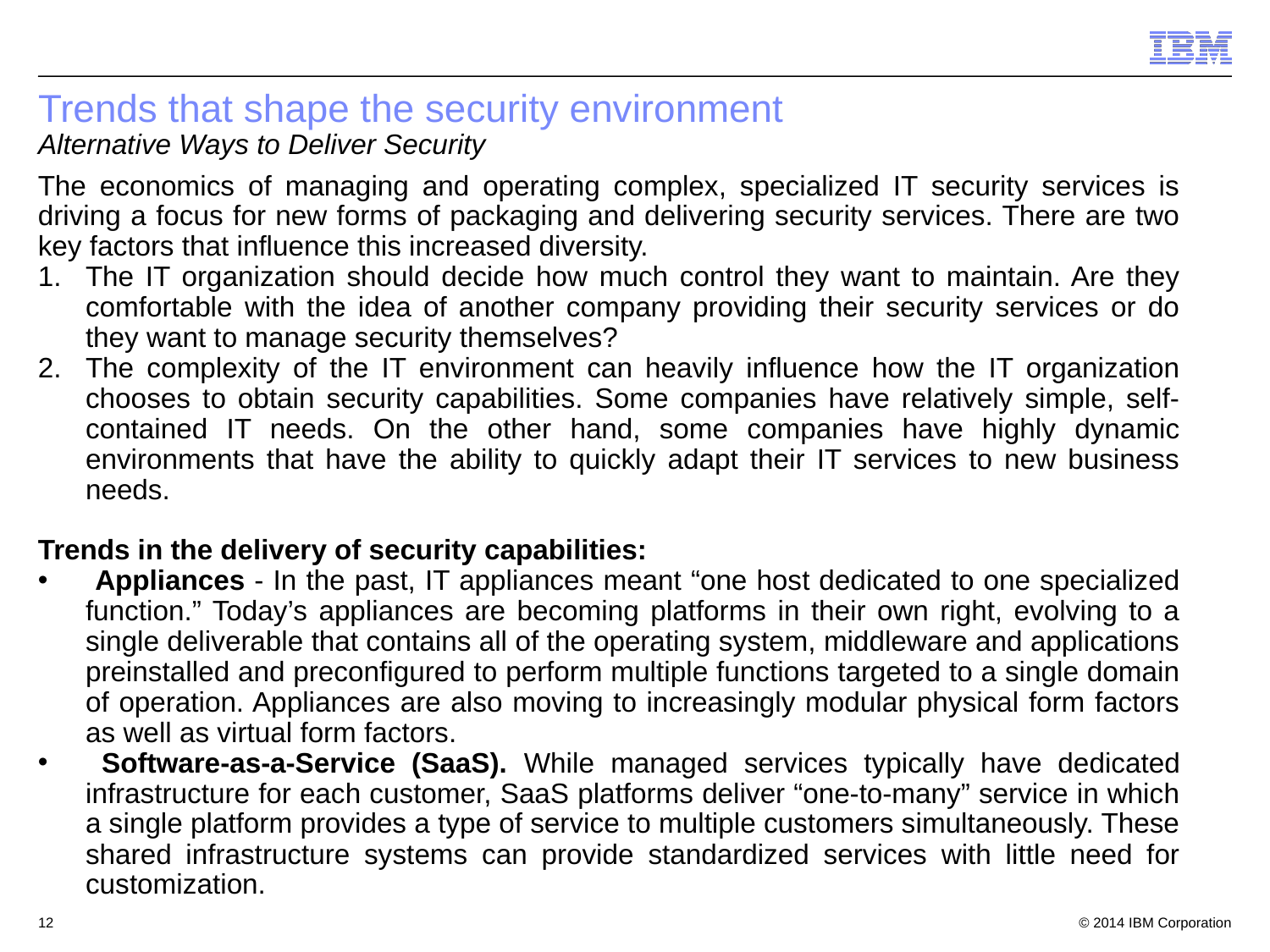

# Trends that shape the security environment Alternative Ways to Deliver Security
The economics of managing and operating complex, specialized IT security services is driving a focus for new forms of packaging and delivering security services. There are two key factors that influence this increased diversity.
The IT organization should decide how much control they want to maintain. Are they comfortable with the idea of another company providing their security services or do they want to manage security themselves?
The complexity of the IT environment can heavily influence how the IT organization chooses to obtain security capabilities. Some companies have relatively simple, self-contained IT needs. On the other hand, some companies have highly dynamic environments that have the ability to quickly adapt their IT services to new business needs.

Trends in the delivery of security capabilities:
 Appliances - In the past, IT appliances meant “one host dedicated to one specialized function.” Today’s appliances are becoming platforms in their own right, evolving to a single deliverable that contains all of the operating system, middleware and applications preinstalled and preconfigured to perform multiple functions targeted to a single domain of operation. Appliances are also moving to increasingly modular physical form factors as well as virtual form factors.
 Software-as-a-Service (SaaS). While managed services typically have dedicated infrastructure for each customer, SaaS platforms deliver “one-to-many” service in which a single platform provides a type of service to multiple customers simultaneously. These shared infrastructure systems can provide standardized services with little need for customization.
12